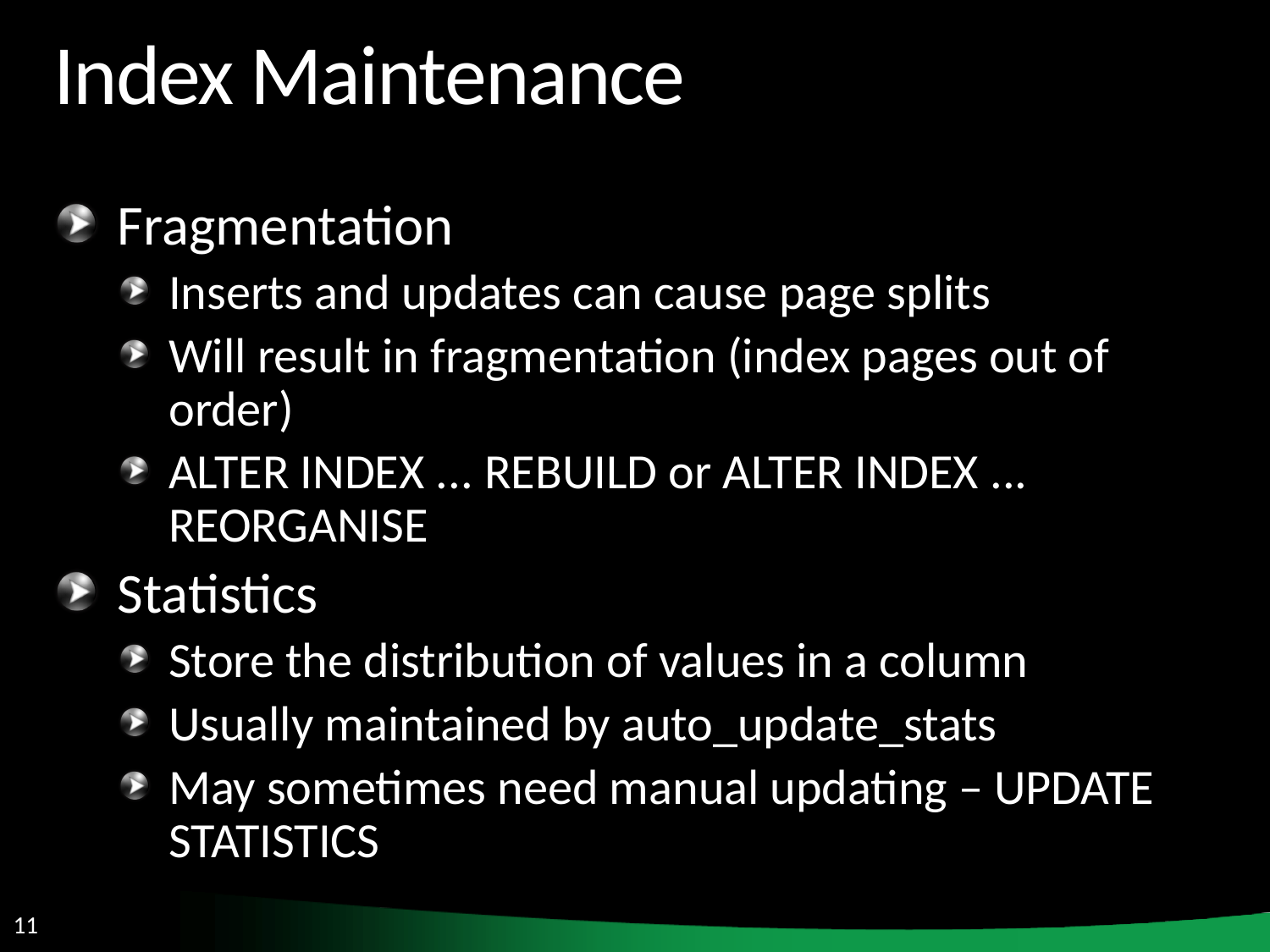

# Index Maintenance
Fragmentation
Inserts and updates can cause page splits
Will result in fragmentation (index pages out of order)
ALTER INDEX ... REBUILD or ALTER INDEX ... REORGANISE
Statistics
Store the distribution of values in a column
Usually maintained by auto_update_stats
May sometimes need manual updating – UPDATE STATISTICS